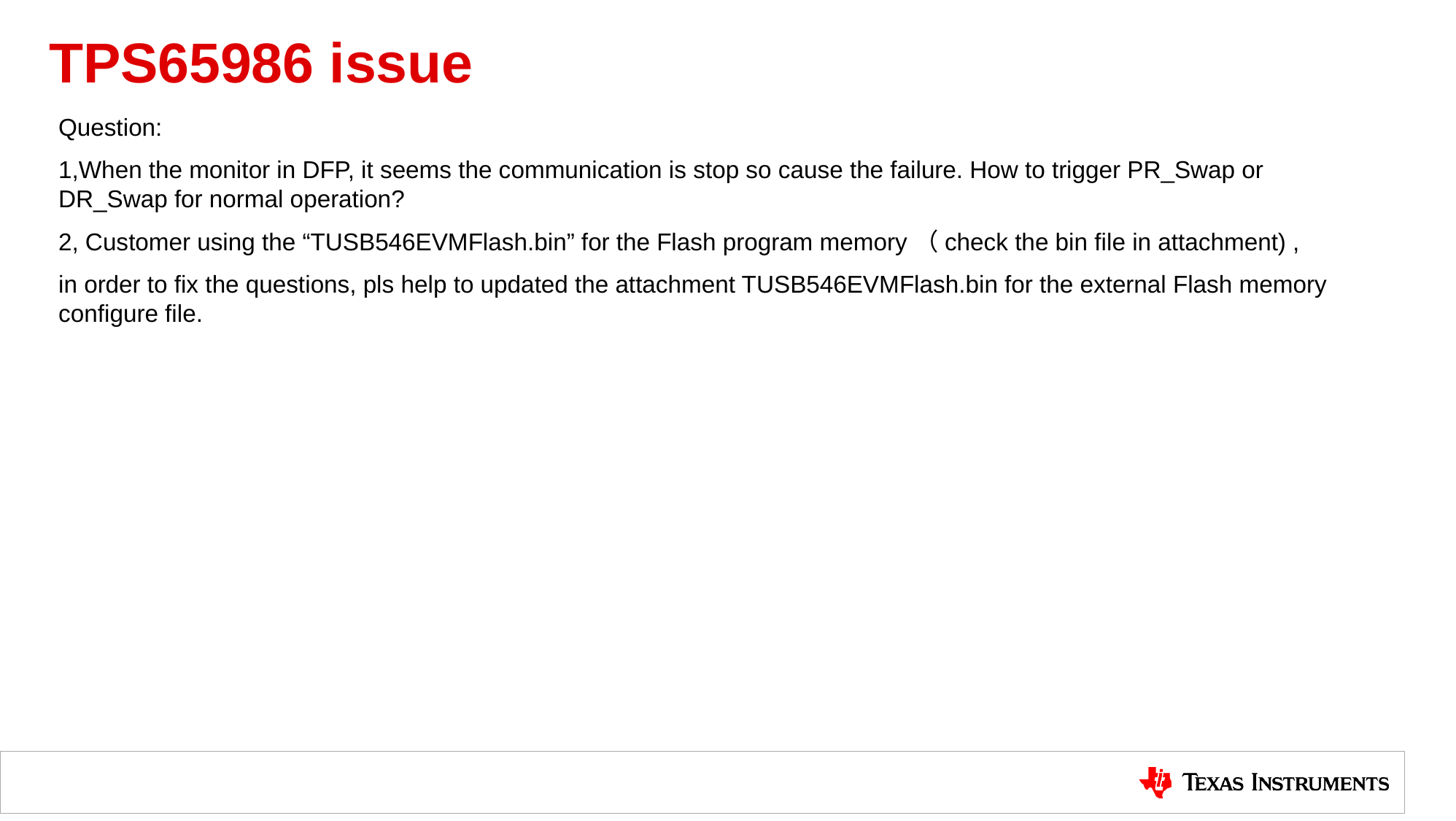

# TPS65986 issue
Question:
1,When the monitor in DFP, it seems the communication is stop so cause the failure. How to trigger PR_Swap or DR_Swap for normal operation?
2, Customer using the “TUSB546EVMFlash.bin” for the Flash program memory（check the bin file in attachment) ,
in order to fix the questions, pls help to updated the attachment TUSB546EVMFlash.bin for the external Flash memory configure file.